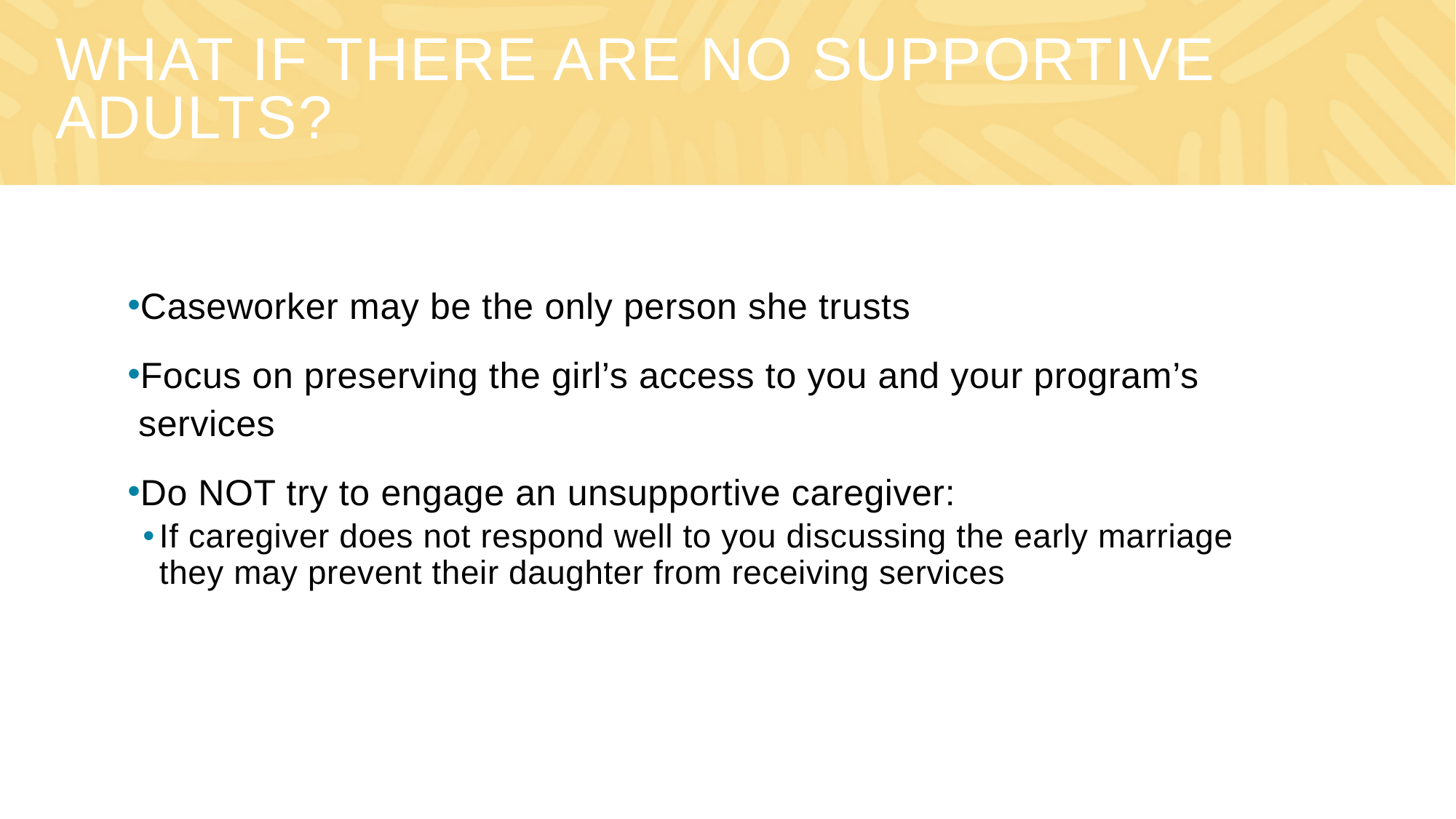

# What if there are no supportive adults?
Caseworker may be the only person she trusts
Focus on preserving the girl’s access to you and your program’s services
Do NOT try to engage an unsupportive caregiver:
If caregiver does not respond well to you discussing the early marriage they may prevent their daughter from receiving services